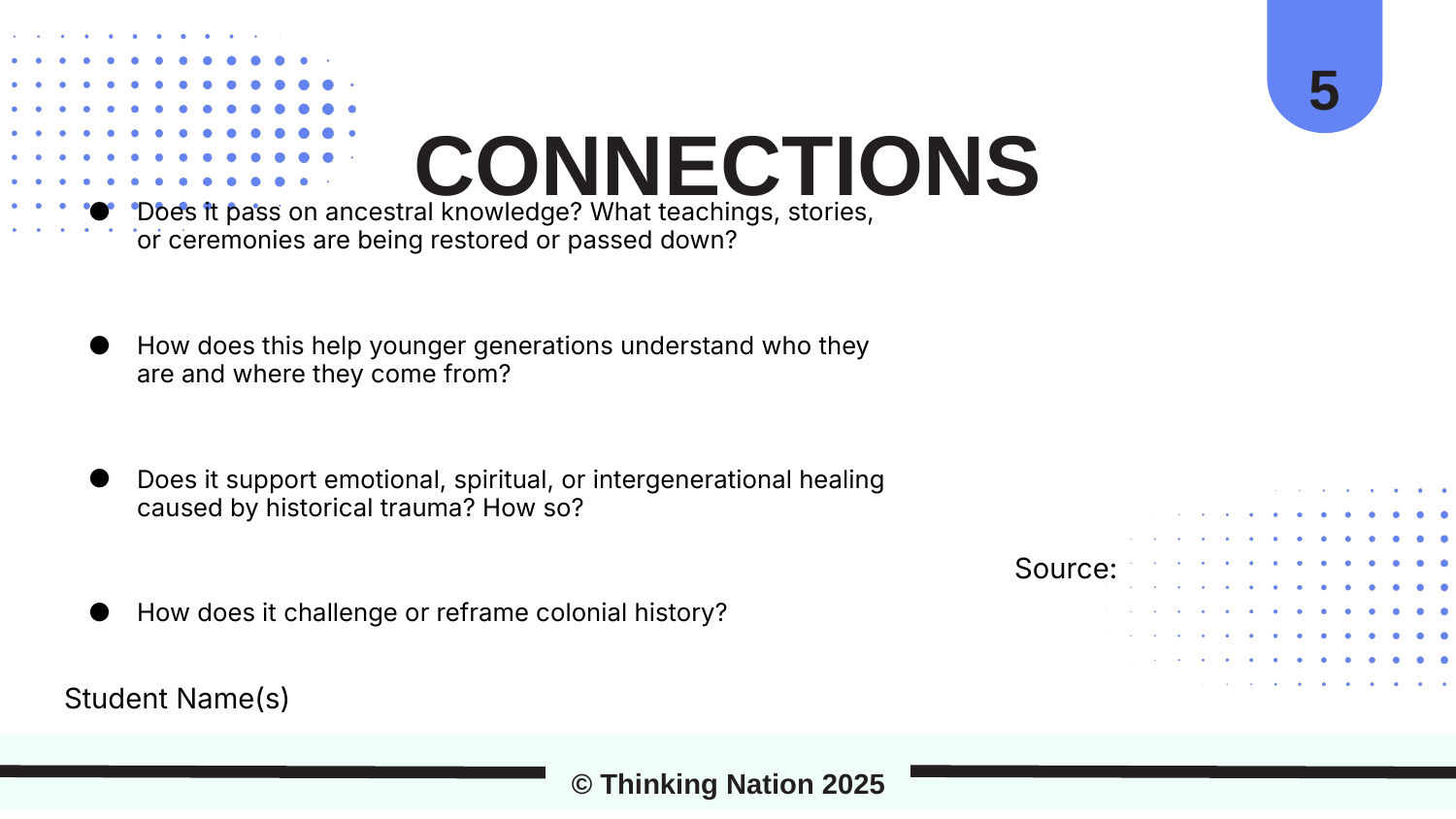

5

CONNECTIONS
Does it pass on ancestral knowledge? What teachings, stories, or ceremonies are being restored or passed down?

How does this help younger generations understand who they are and where they come from?

Does it support emotional, spiritual, or intergenerational healing caused by historical trauma? How so?

How does it challenge or reframe colonial history?

Source:
Student Name(s)

© Thinking Nation 2025